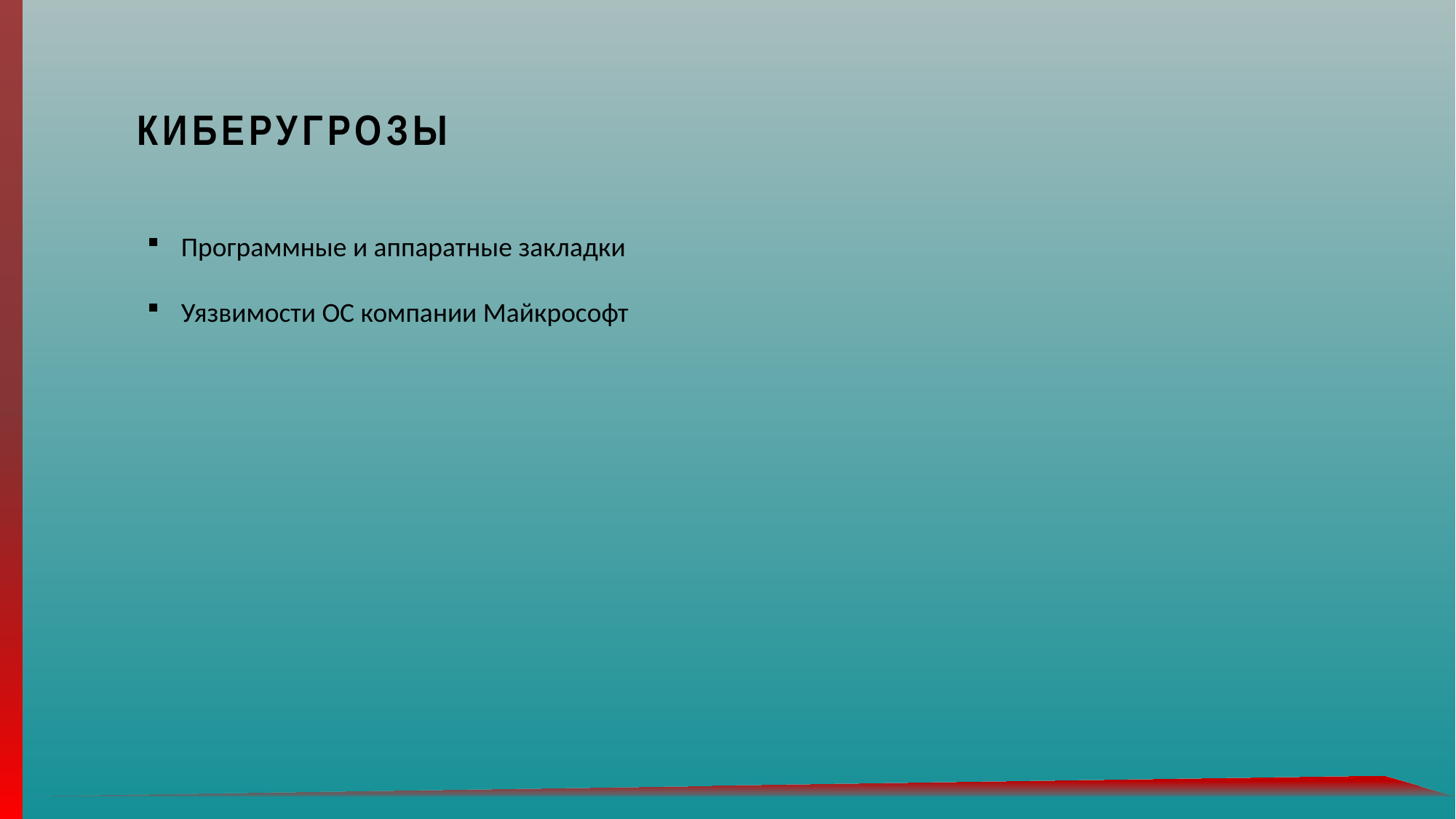

КИБЕРУГРОЗЫ
Программные и аппаратные закладки

Уязвимости ОС компании Майкрософт